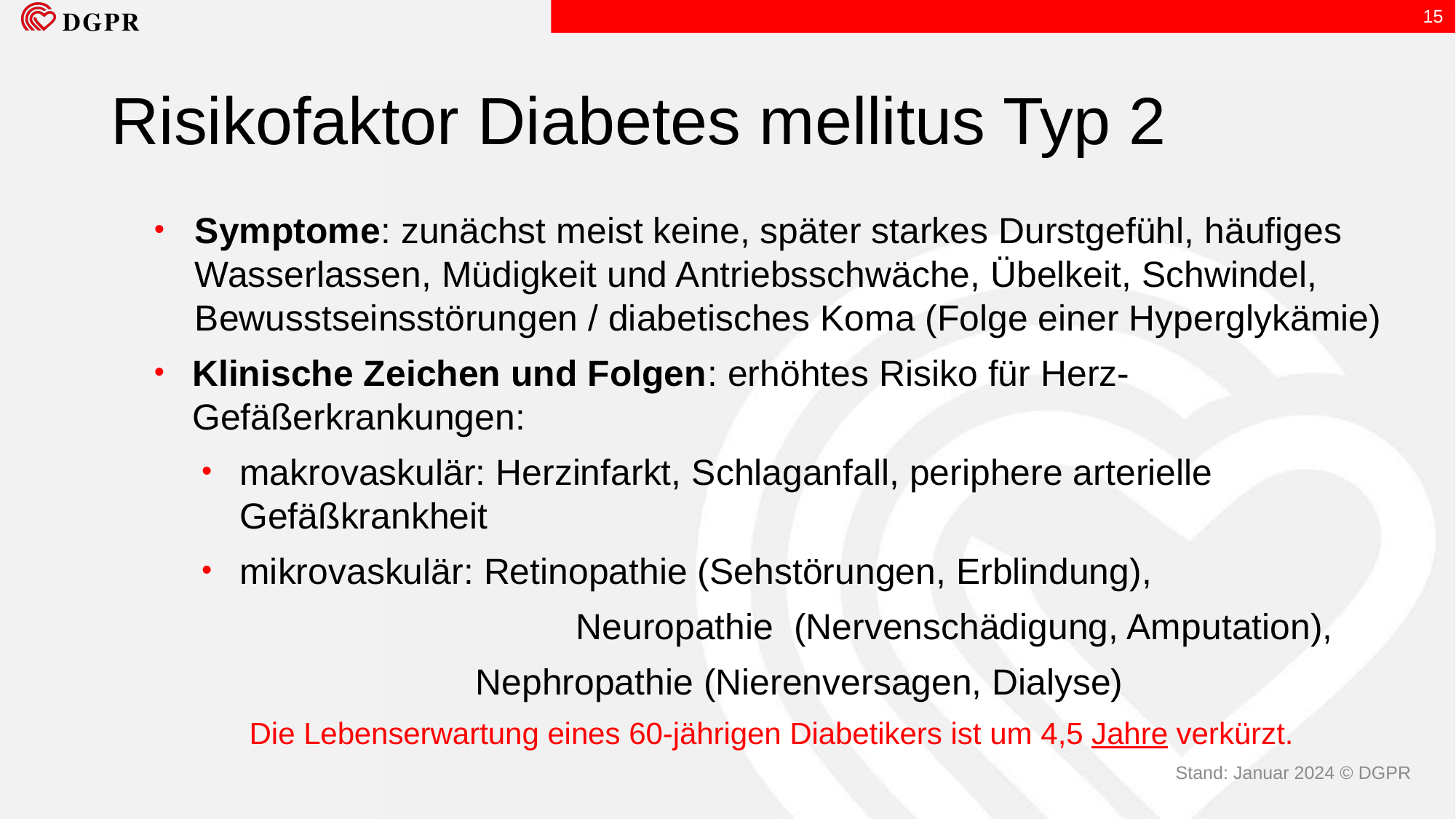

15
# Risikofaktor Diabetes mellitus Typ 2
Symptome: zunächst meist keine, später starkes Durstgefühl, häufiges Wasserlassen, Müdigkeit und Antriebsschwäche, Übelkeit, Schwindel, Bewusstseinsstörungen / diabetisches Koma (Folge einer Hyperglykämie)
Klinische Zeichen und Folgen: erhöhtes Risiko für Herz-Gefäßerkrankungen:
makrovaskulär: Herzinfarkt, Schlaganfall, periphere arterielle 							   Gefäßkrankheit
mikrovaskulär: Retinopathie (Sehstörungen, Erblindung),
                           	   	  Neuropathie  (Nervenschädigung, Amputation),
                            	  Nephropathie (Nierenversagen, Dialyse)
Die Lebenserwartung eines 60-jährigen Diabetikers ist um 4,5 Jahre verkürzt.

Stand: Januar 2024 © DGPR